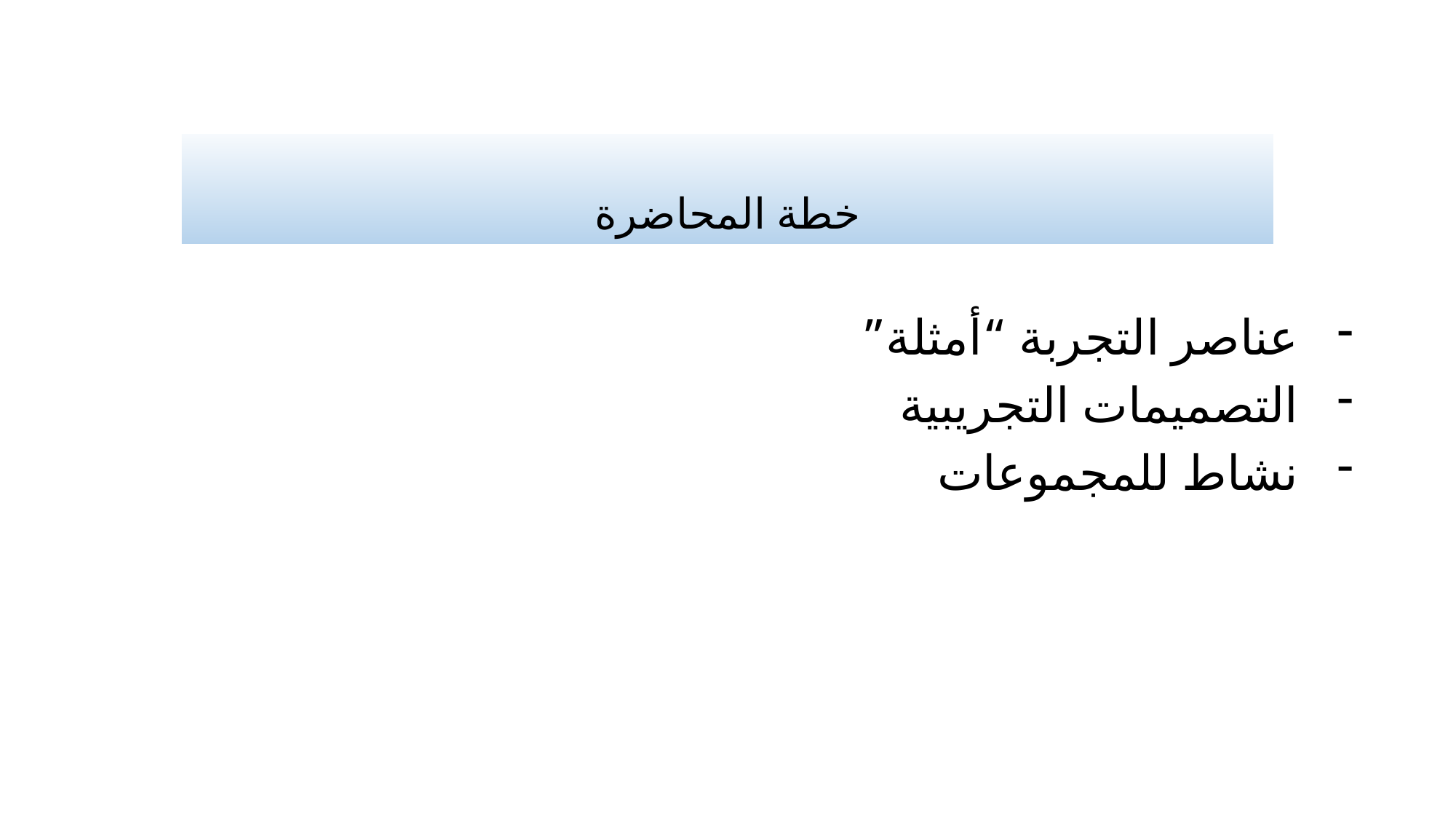

# خطة المحاضرة
عناصر التجربة “أمثلة”
التصميمات التجريبية
نشاط للمجموعات